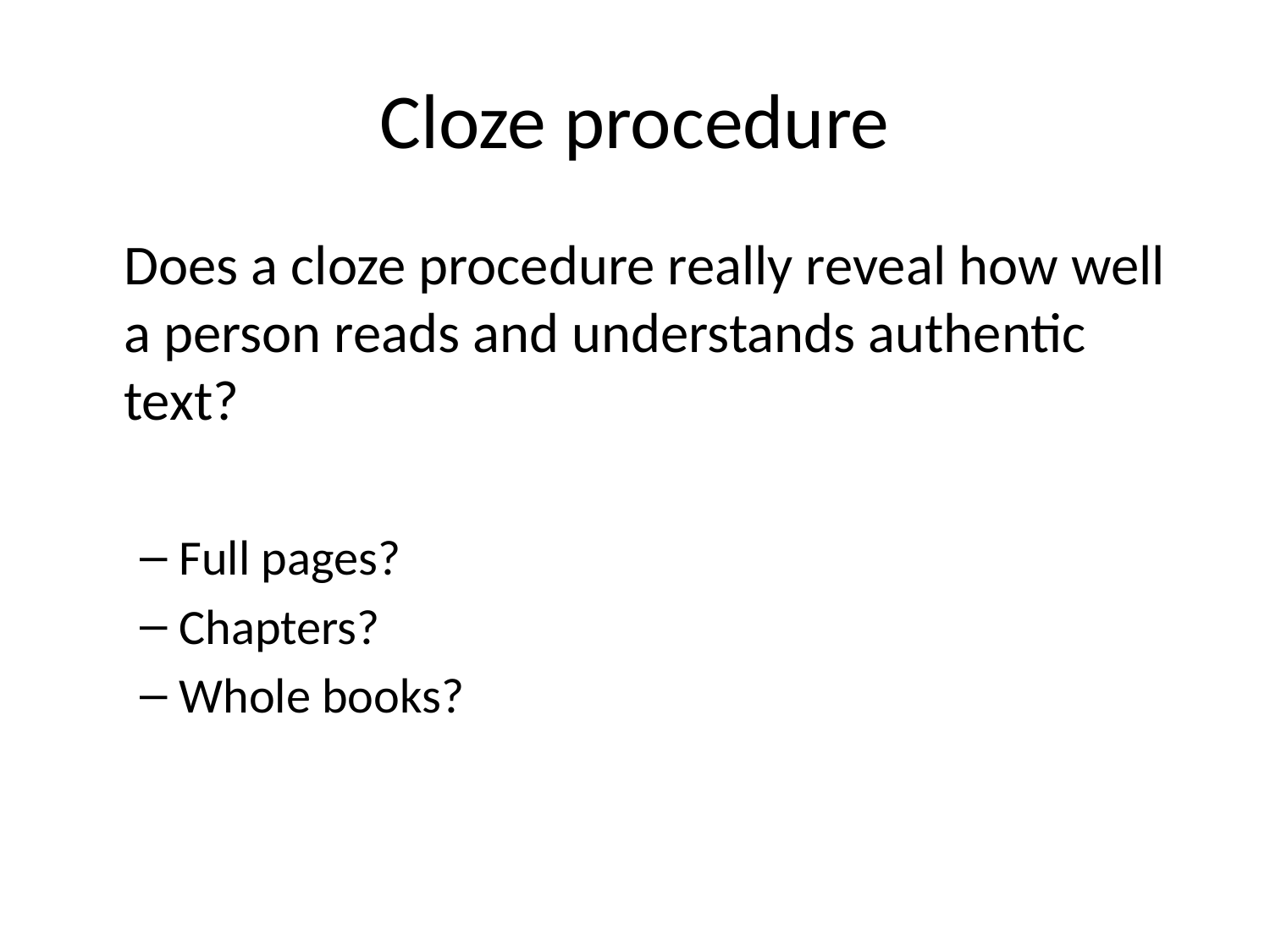

# Cloze procedure
	Does a cloze procedure really reveal how well a person reads and understands authentic text?

Full pages?
Chapters?
Whole books?